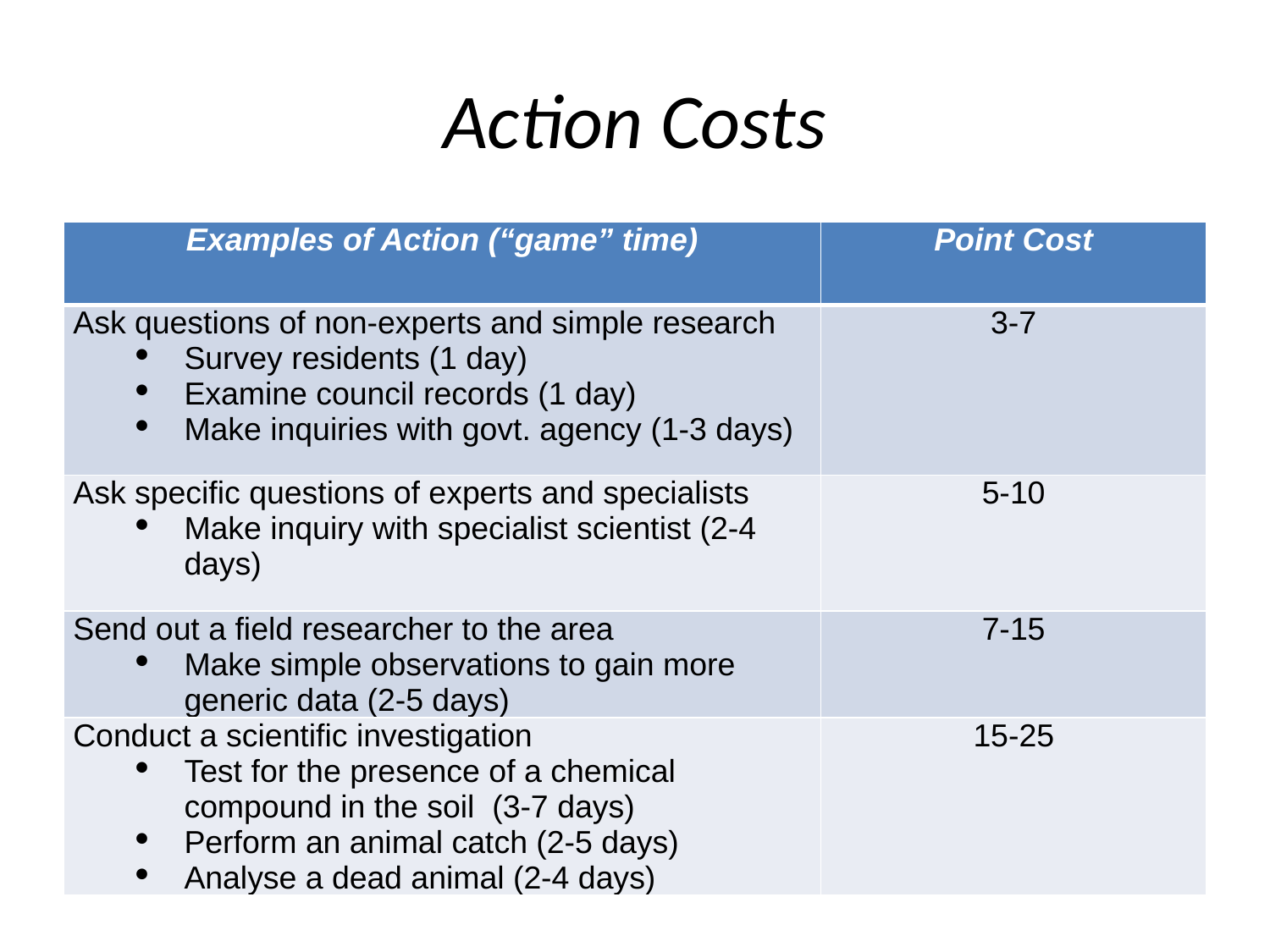

# Action Costs
| Examples of Action (“game” time) | Point Cost |
| --- | --- |
| Ask questions of non-experts and simple research Survey residents (1 day) Examine council records (1 day) Make inquiries with govt. agency (1-3 days) | 3-7 |
| Ask specific questions of experts and specialists Make inquiry with specialist scientist (2-4 days) | 5-10 |
| Send out a field researcher to the area Make simple observations to gain more generic data (2-5 days) | 7-15 |
| Conduct a scientific investigation Test for the presence of a chemical compound in the soil (3-7 days) Perform an animal catch (2-5 days) Analyse a dead animal (2-4 days) | 15-25 |